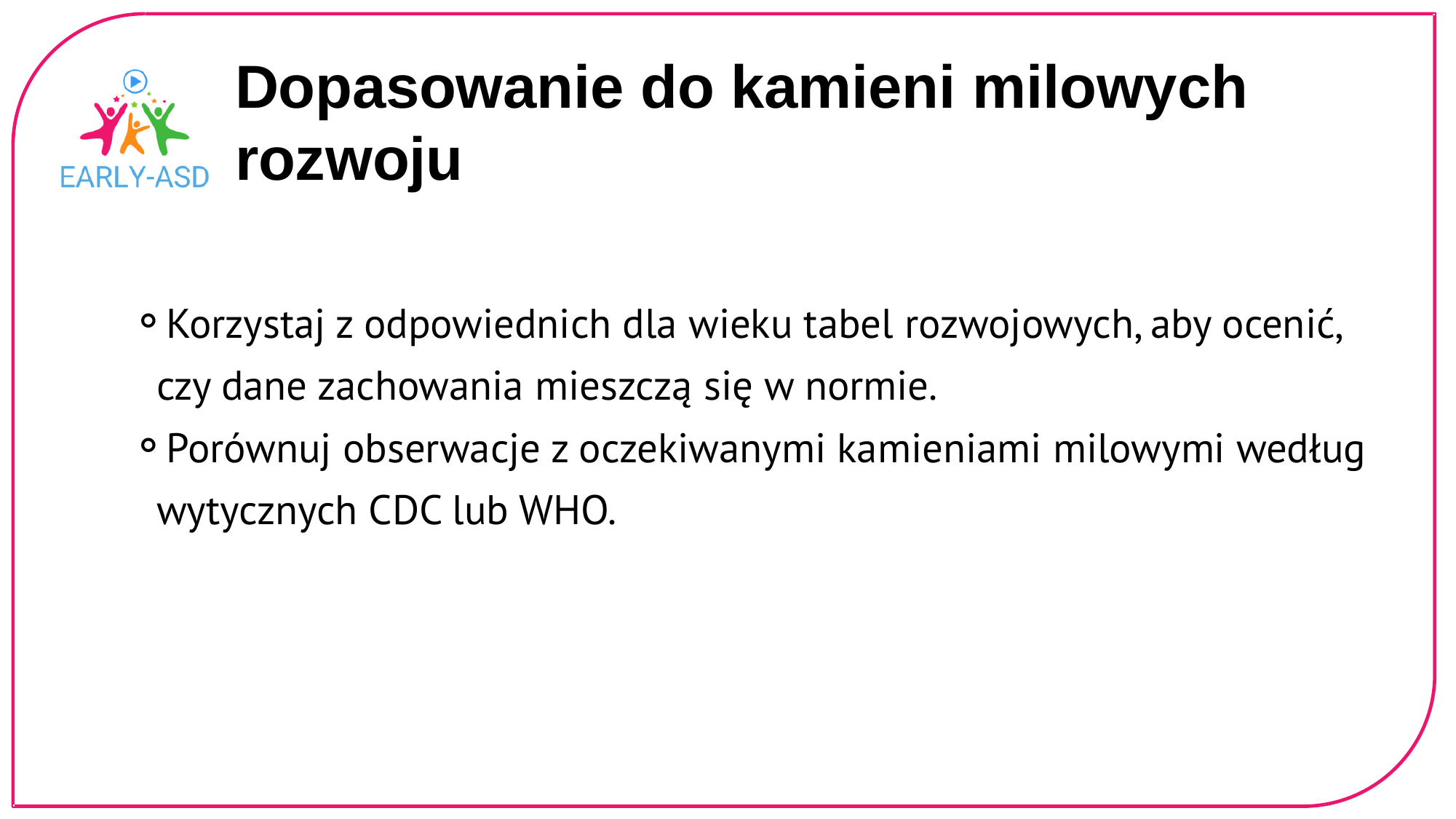

Dopasowanie do kamieni milowych rozwoju

Korzystaj z odpowiednich dla wieku tabel rozwojowych, aby ocenić, czy dane zachowania mieszczą się w normie.
Porównuj obserwacje z oczekiwanymi kamieniami milowymi według wytycznych CDC lub WHO.